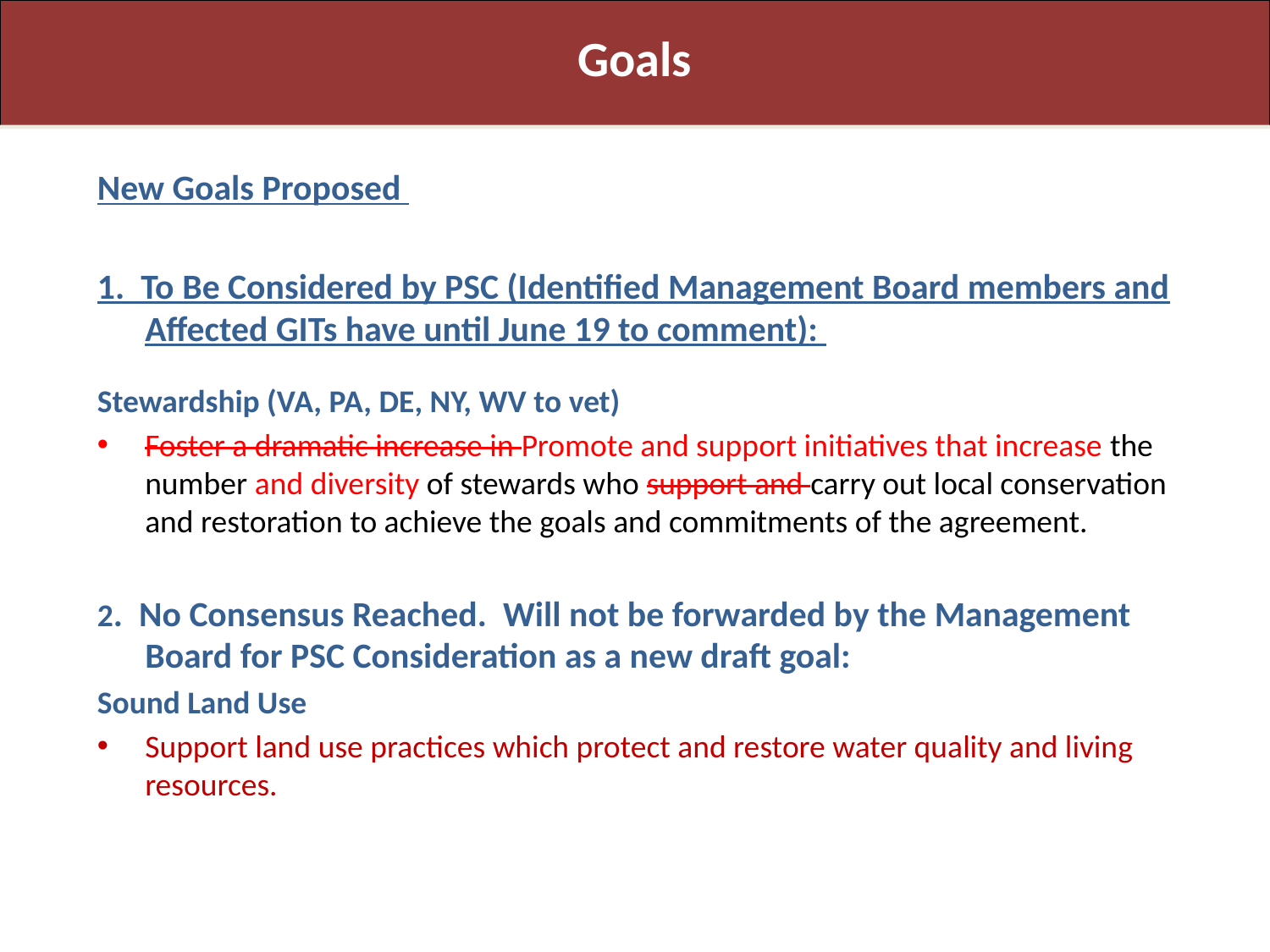

Goals
New Goals Proposed

1.  To Be Considered by PSC (Identified Management Board members and Affected GITs have until June 19 to comment):

Stewardship (VA, PA, DE, NY, WV to vet)
Foster a dramatic increase in Promote and support initiatives that increase the number and diversity of stewards who support and carry out local conservation and restoration to achieve the goals and commitments of the agreement.

2.  No Consensus Reached.  Will not be forwarded by the Management Board for PSC Consideration as a new draft goal:
Sound Land Use
Support land use practices which protect and restore water quality and living resources.